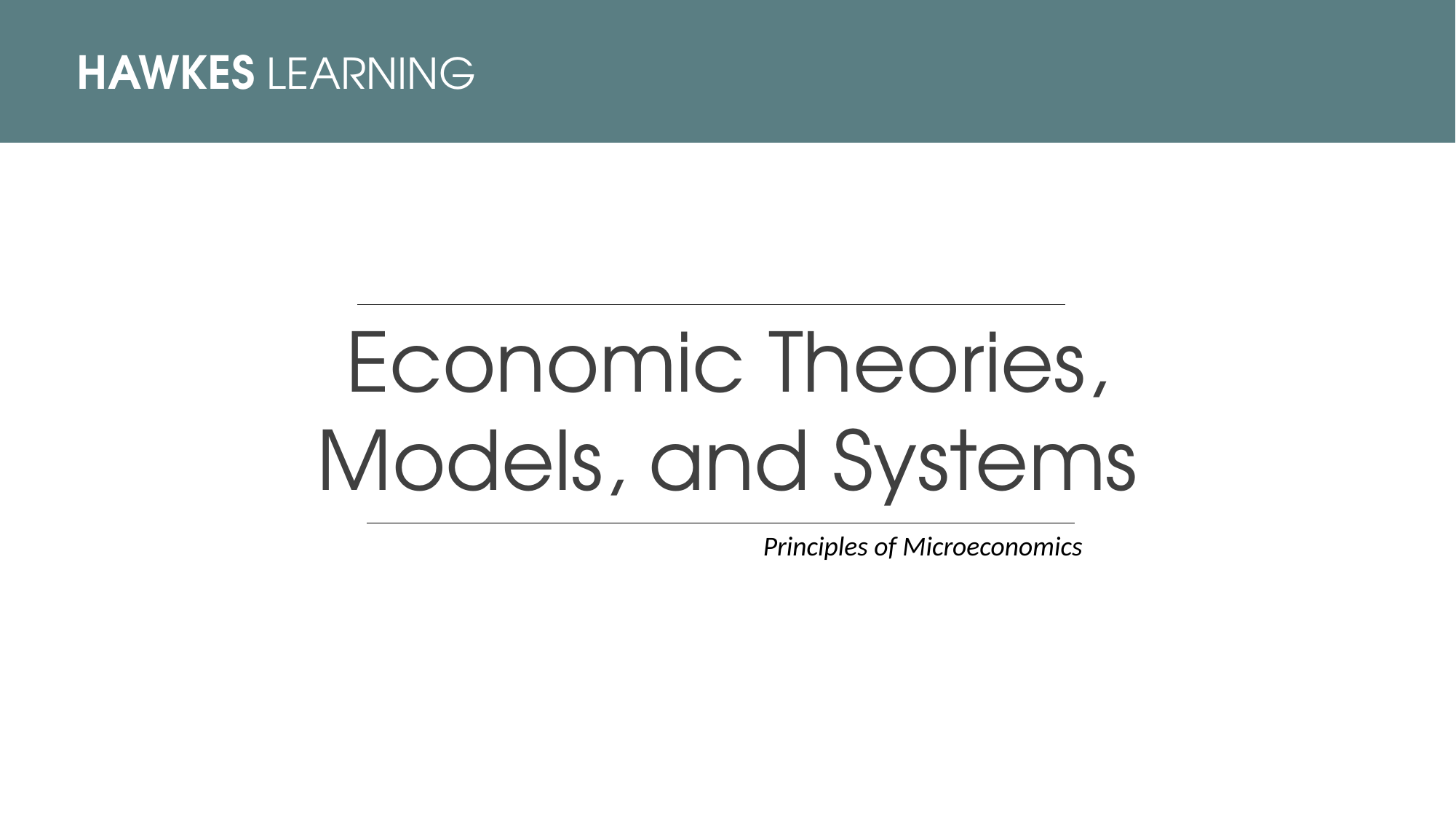

HAWKES LEARNING
Economic Theories, Models, and Systems
Principles of Microeconomics